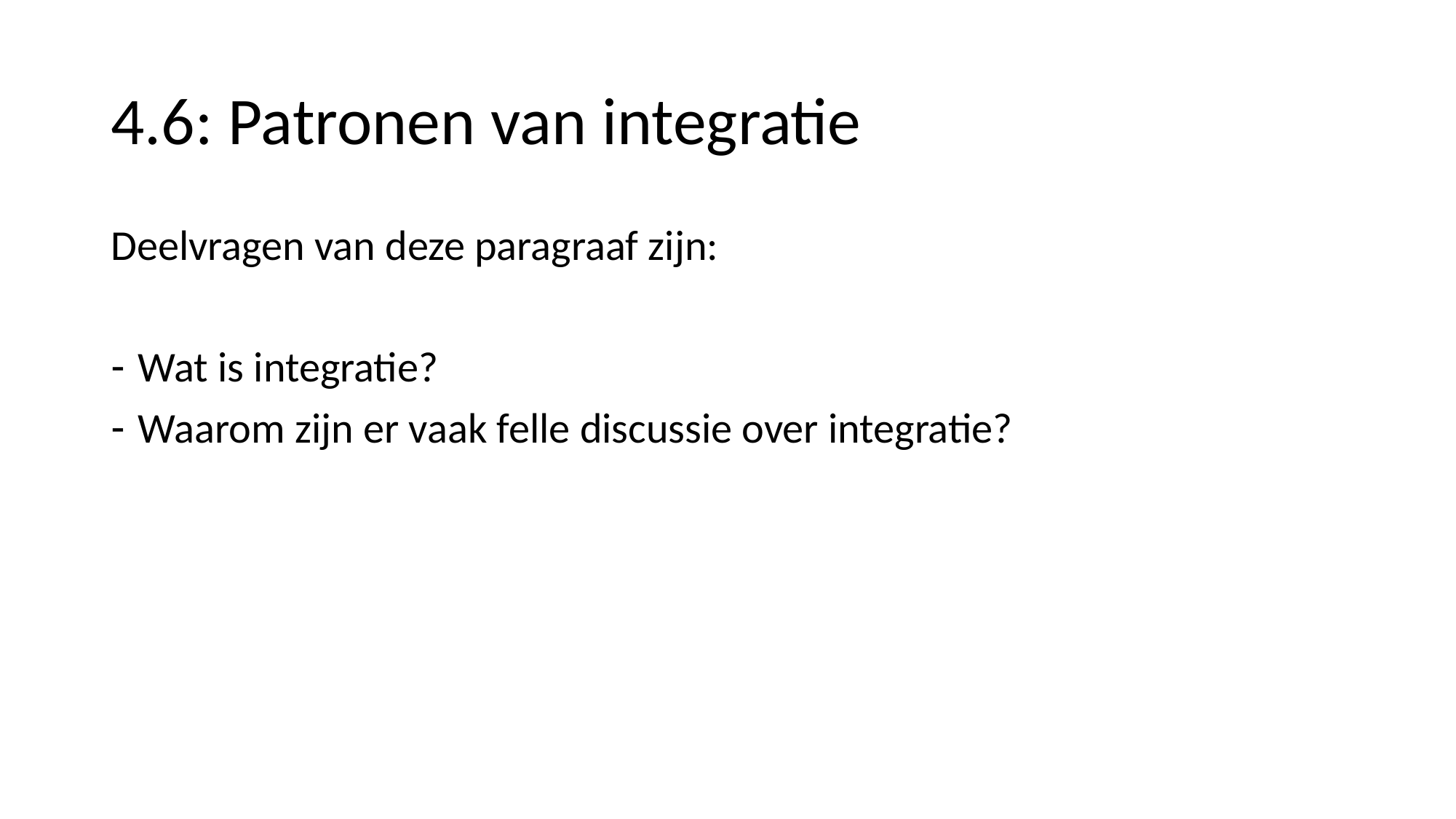

# 4.6: Patronen van integratie
Deelvragen van deze paragraaf zijn:

Wat is integratie?
Waarom zijn er vaak felle discussie over integratie?